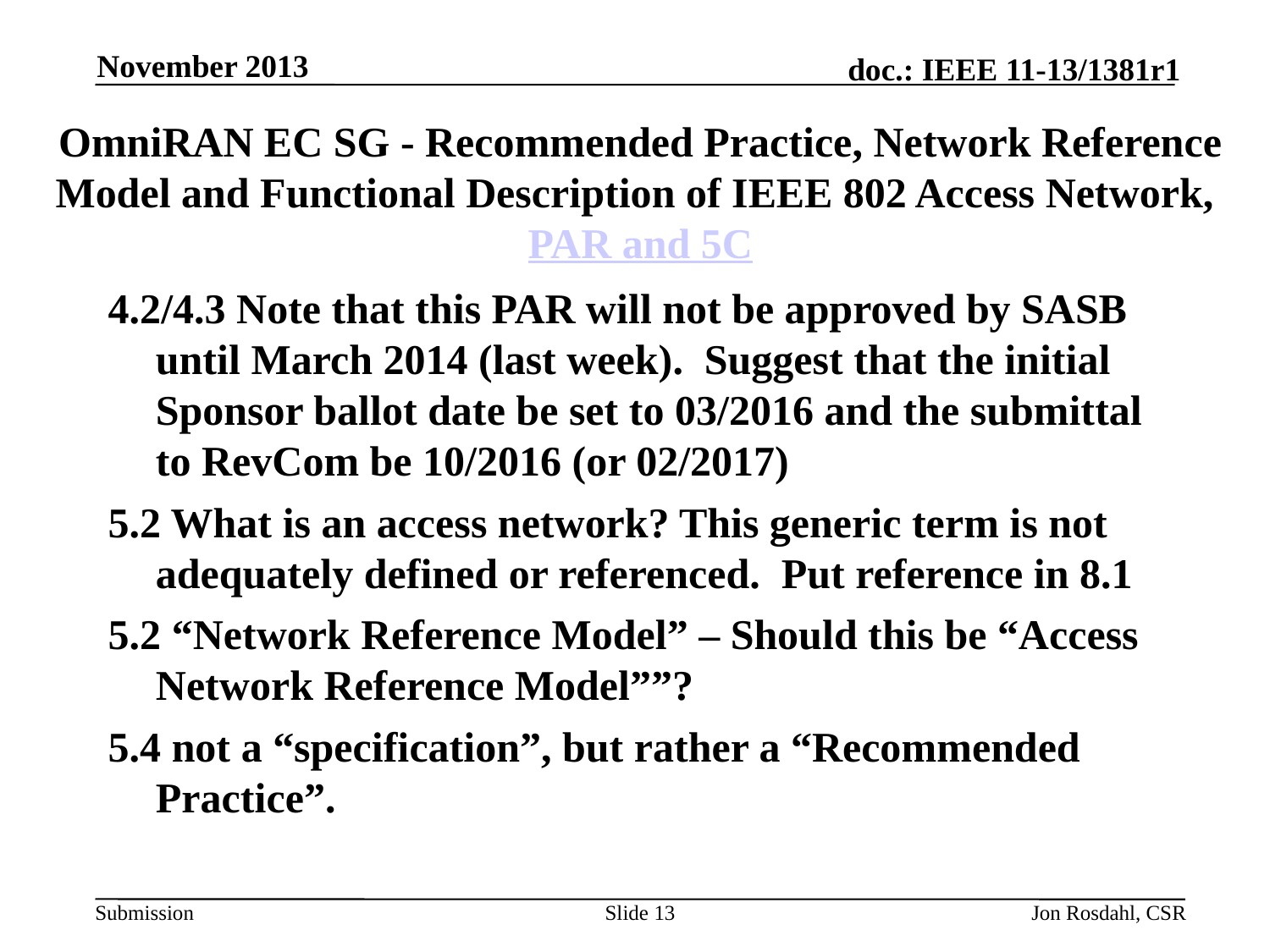

November 2013
# OmniRAN EC SG - Recommended Practice, Network Reference Model and Functional Description of IEEE 802 Access Network, PAR and 5C
4.2/4.3 Note that this PAR will not be approved by SASB until March 2014 (last week).  Suggest that the initial Sponsor ballot date be set to 03/2016 and the submittal to RevCom be 10/2016 (or 02/2017)
5.2 What is an access network? This generic term is not adequately defined or referenced.  Put reference in 8.1
5.2 “Network Reference Model” – Should this be “Access Network Reference Model””?
5.4 not a “specification”, but rather a “Recommended Practice”.

Slide 13
Jon Rosdahl, CSR